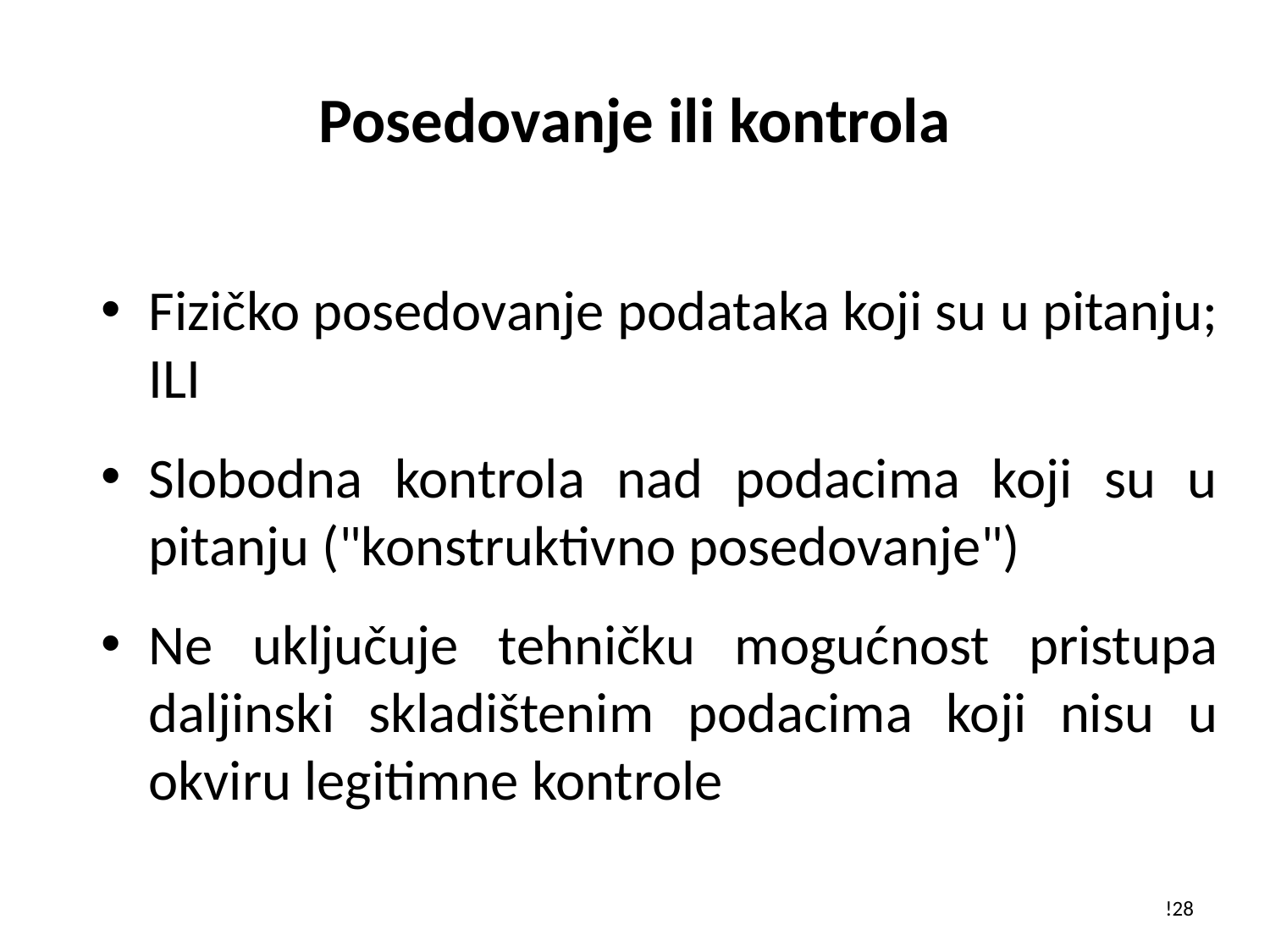

# Posedovanje ili kontrola
Fizičko posedovanje podataka koji su u pitanju; ILI
Slobodna kontrola nad podacima koji su u pitanju ("konstruktivno posedovanje")
Ne uključuje tehničku mogućnost pristupa daljinski skladištenim podacima koji nisu u okviru legitimne kontrole

!28